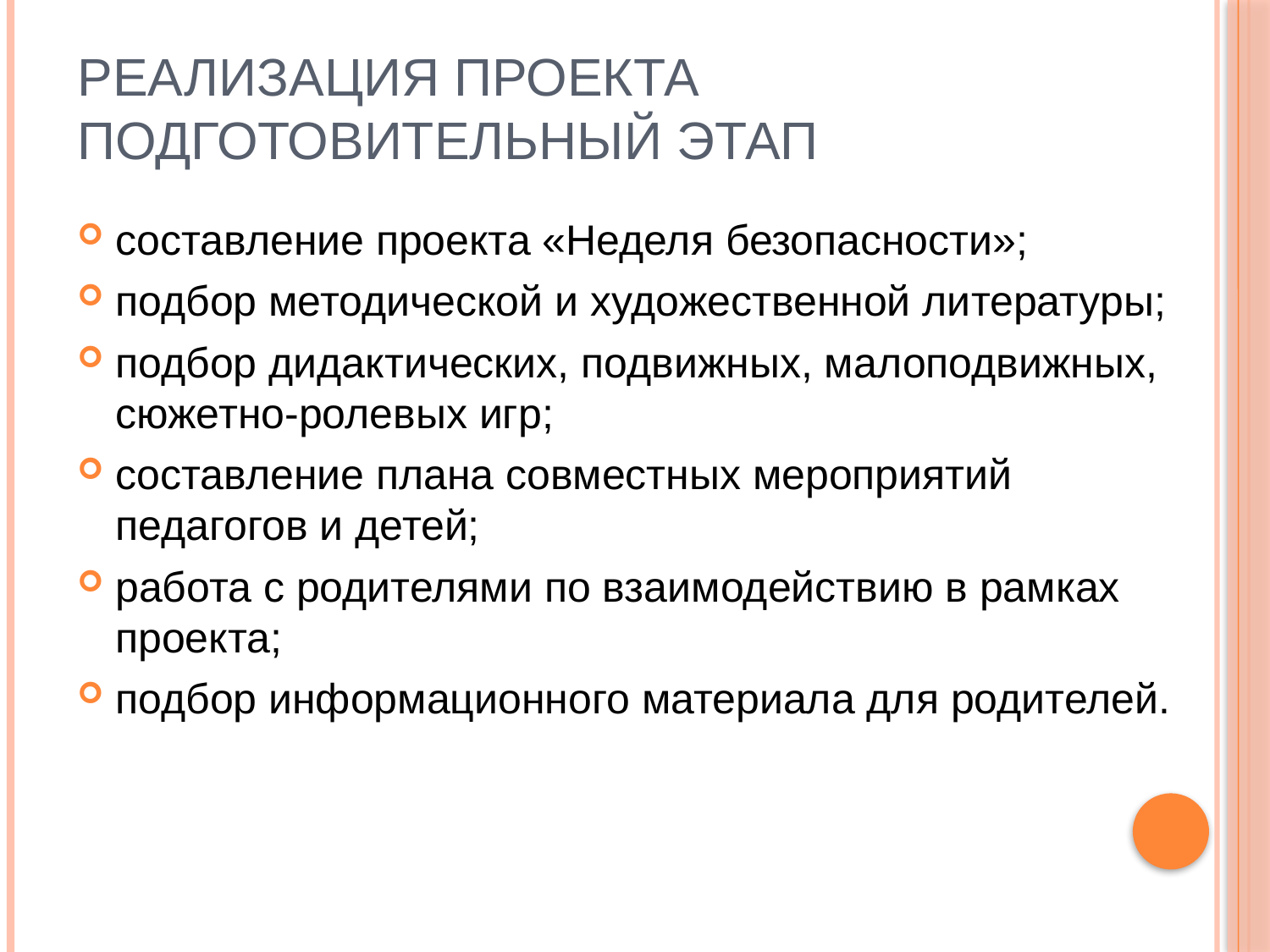

# Реализация проекта Подготовительный этап
составление проекта «Неделя безопасности»;
подбор методической и художественной литературы;
подбор дидактических, подвижных, малоподвижных, сюжетно-ролевых игр;
составление плана совместных мероприятий педагогов и детей;
работа с родителями по взаимодействию в рамках проекта;
подбор информационного материала для родителей.